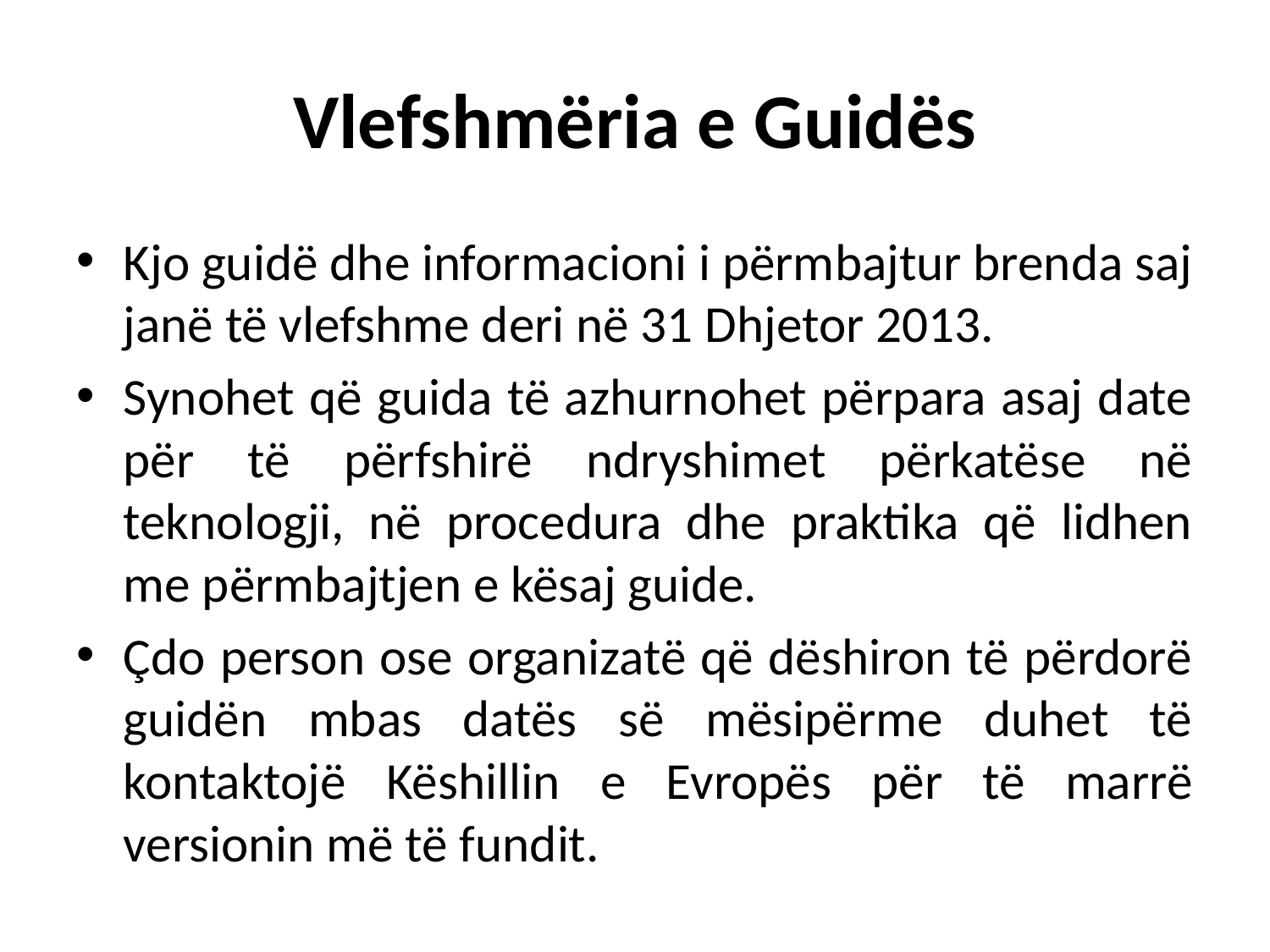

# Vlefshmëria e Guidës
Kjo guidë dhe informacioni i përmbajtur brenda saj janë të vlefshme deri në 31 Dhjetor 2013.
Synohet që guida të azhurnohet përpara asaj date për të përfshirë ndryshimet përkatëse në teknologji, në procedura dhe praktika që lidhen me përmbajtjen e kësaj guide.
Çdo person ose organizatë që dëshiron të përdorë guidën mbas datës së mësipërme duhet të kontaktojë Këshillin e Evropës për të marrë versionin më të fundit.